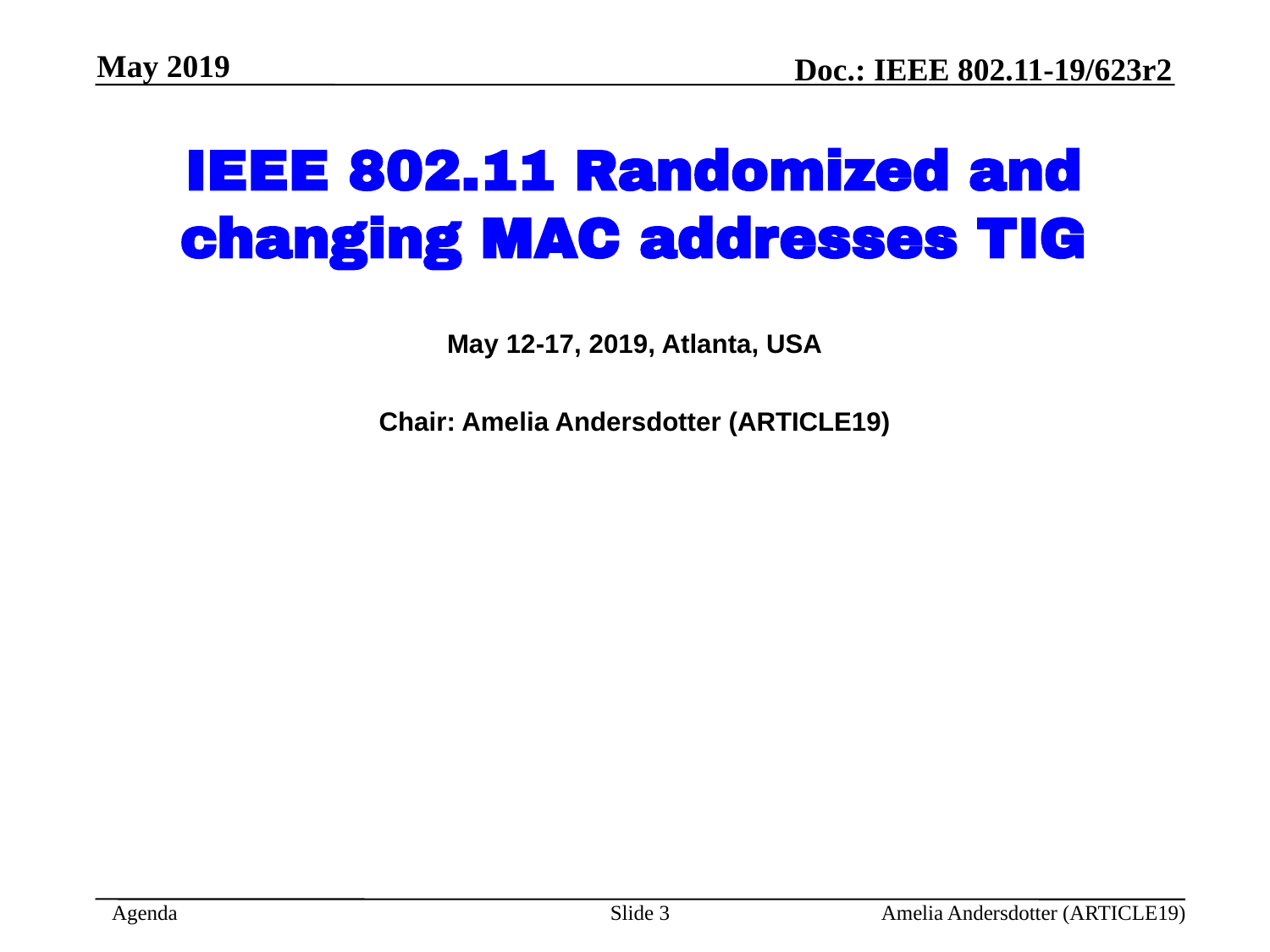

May 2019
IEEE 802.11 Randomized and changing MAC addresses TIG

May 12-17, 2019, Atlanta, USA

Chair: Amelia Andersdotter (ARTICLE19)

Slide 3
Amelia Andersdotter (ARTICLE19)